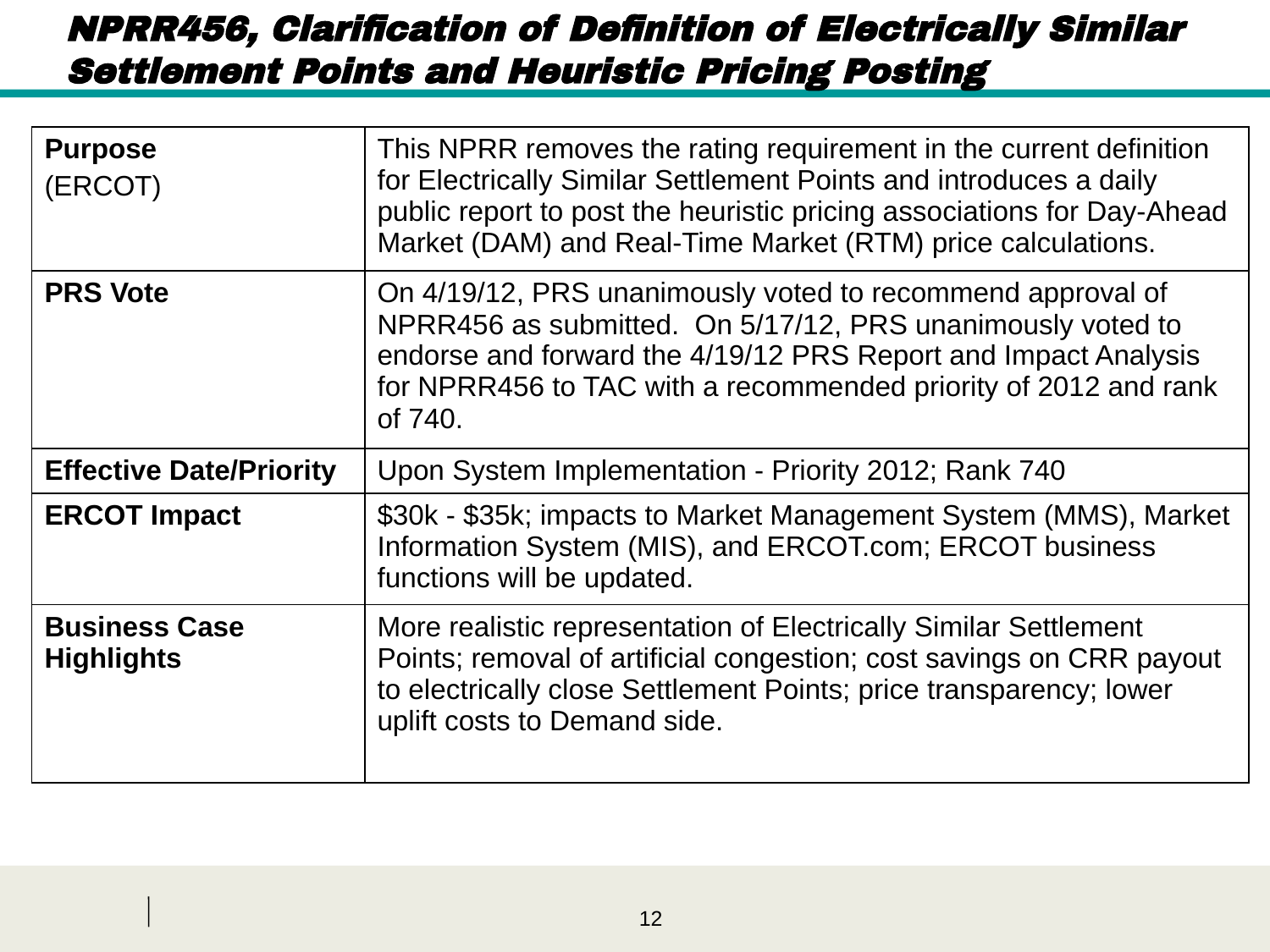

NPRR456, Clarification of Definition of Electrically Similar Settlement Points and Heuristic Pricing Posting
| Purpose (ERCOT) | This NPRR removes the rating requirement in the current definition for Electrically Similar Settlement Points and introduces a daily public report to post the heuristic pricing associations for Day-Ahead Market (DAM) and Real-Time Market (RTM) price calculations. |
| --- | --- |
| PRS Vote | On 4/19/12, PRS unanimously voted to recommend approval of NPRR456 as submitted. On 5/17/12, PRS unanimously voted to endorse and forward the 4/19/12 PRS Report and Impact Analysis for NPRR456 to TAC with a recommended priority of 2012 and rank of 740. |
| Effective Date/Priority | Upon System Implementation - Priority 2012; Rank 740 |
| ERCOT Impact | $30k - $35k; impacts to Market Management System (MMS), Market Information System (MIS), and ERCOT.com; ERCOT business functions will be updated. |
| Business Case Highlights | More realistic representation of Electrically Similar Settlement Points; removal of artificial congestion; cost savings on CRR payout to electrically close Settlement Points; price transparency; lower uplift costs to Demand side. |